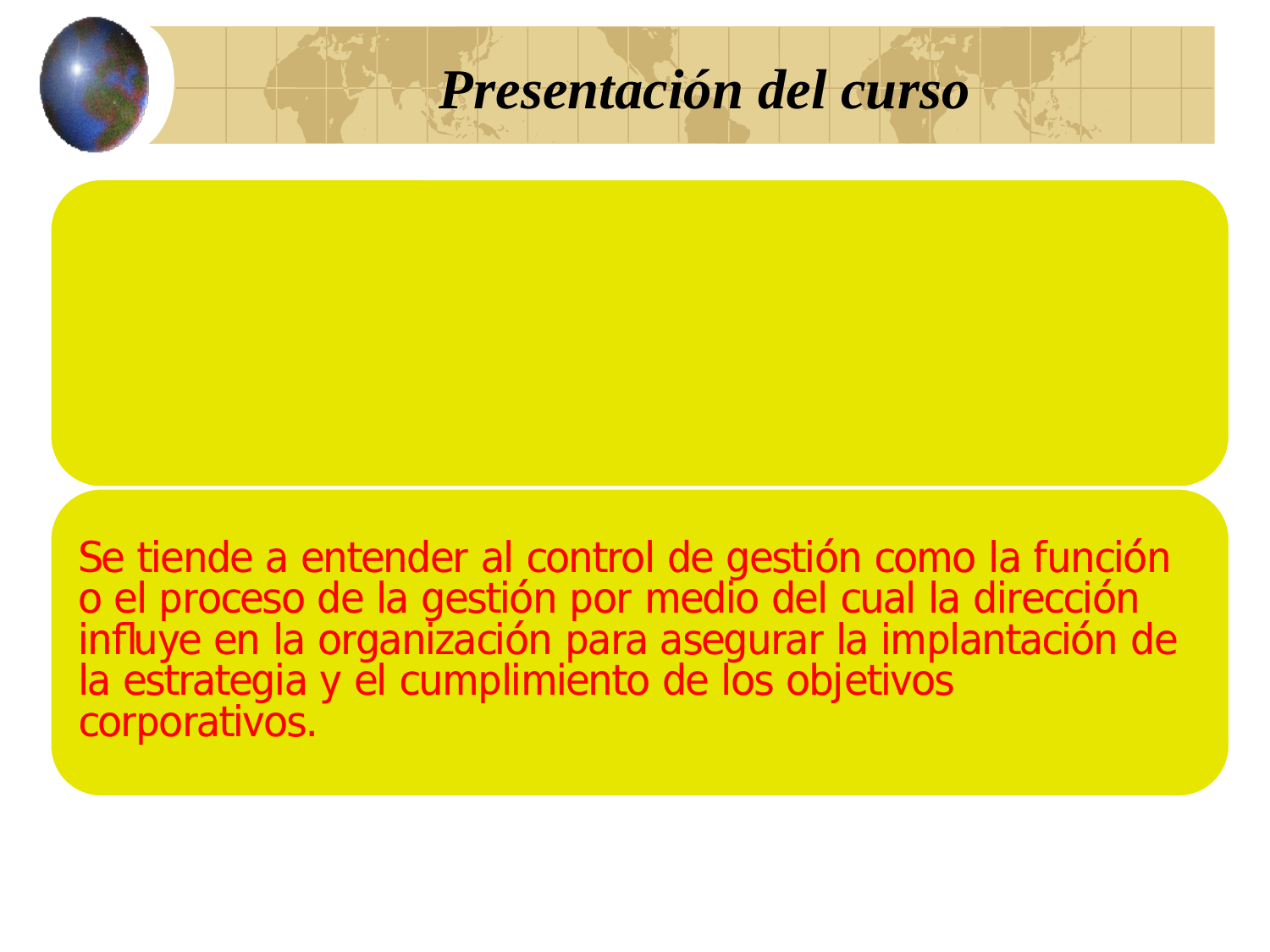

# Presentación del curso
Se tiende a entender al control de gestión como la función o el proceso de la gestión por medio del cual la dirección influye en la organización para asegurar la implantación de la estrategia y el cumplimiento de los objetivos corporativos.